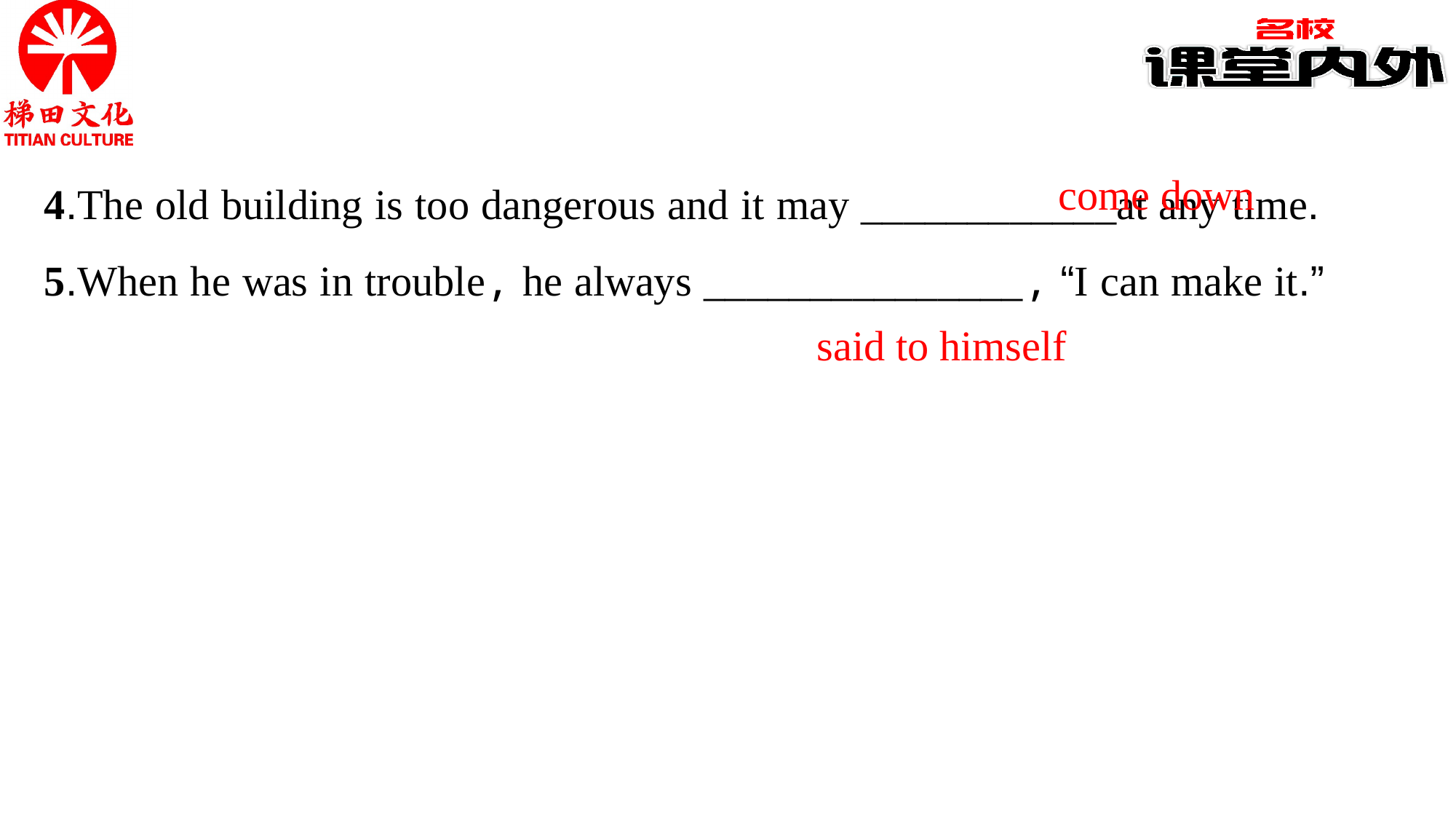

4.The old building is too dangerous and it may ____________at any time.
5.When he was in trouble, he always _______________, “I can make it.”
come down
said to himself